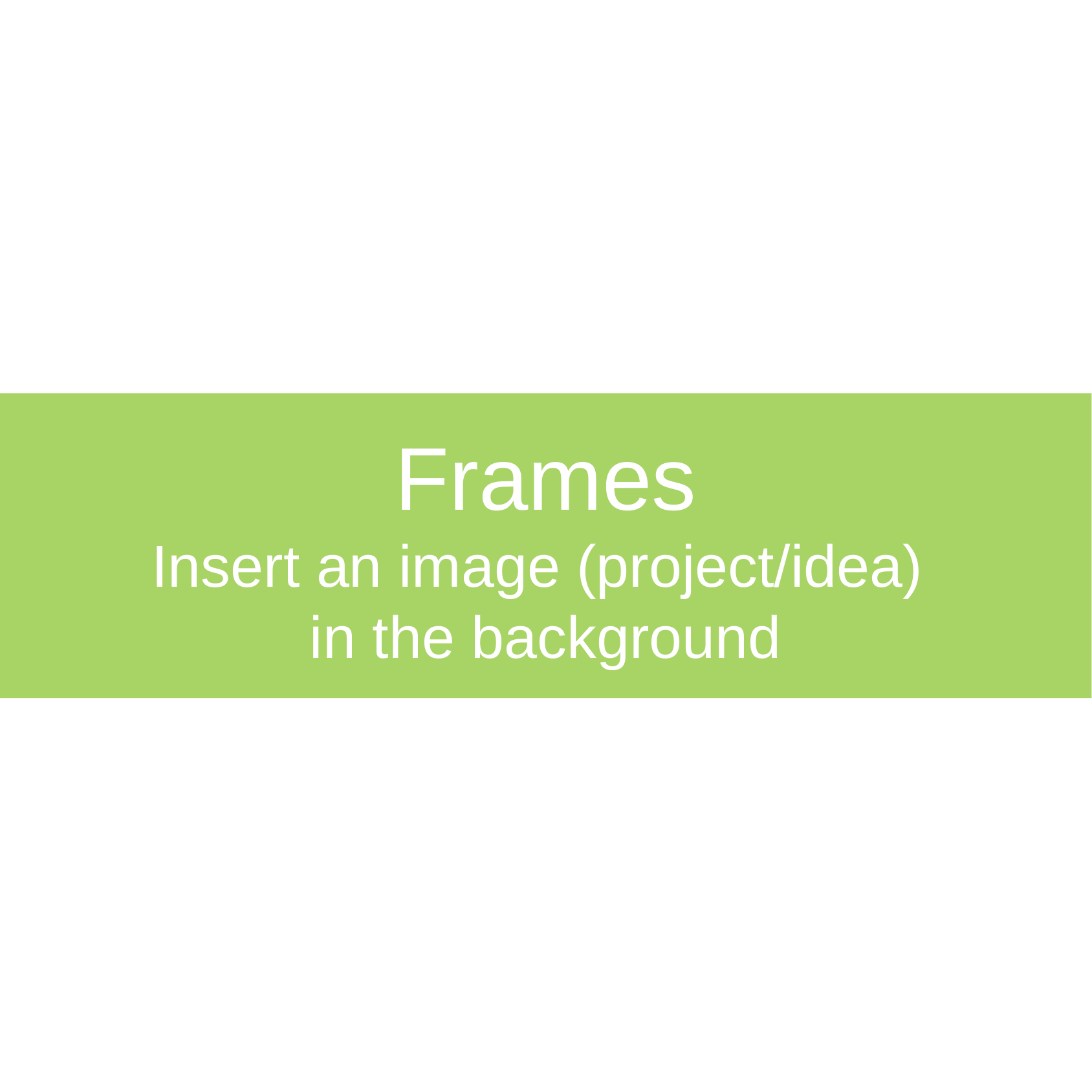

Frames
Insert an image (project/idea)
in the background